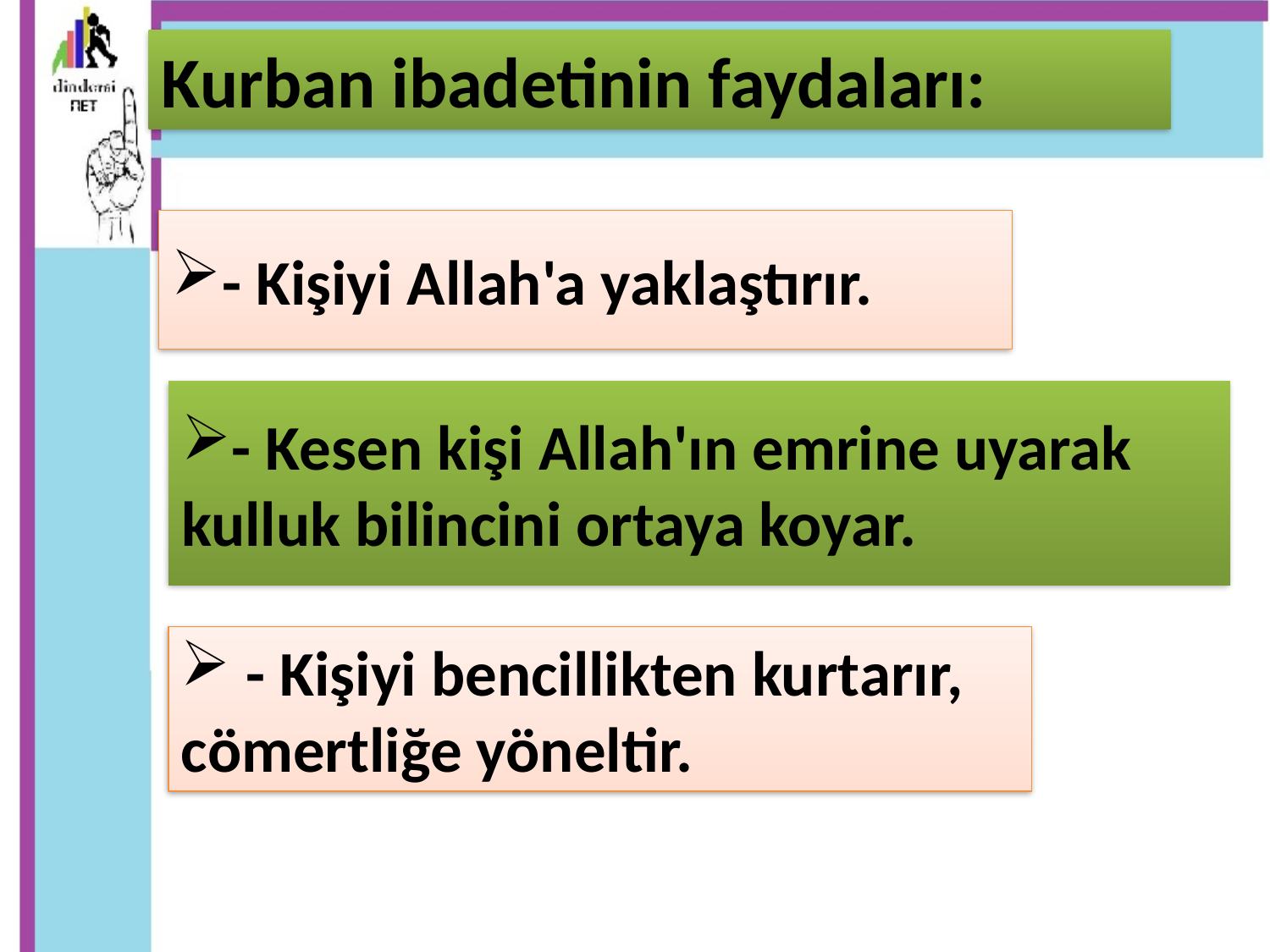

Kurban ibadetinin faydaları:
# - Kişiyi Allah'a yaklaştırır.
- Kesen kişi Allah'ın emrine uyarak kulluk bilincini ortaya koyar.
 - Kişiyi bencillikten kurtarır, cömertliğe yöneltir.